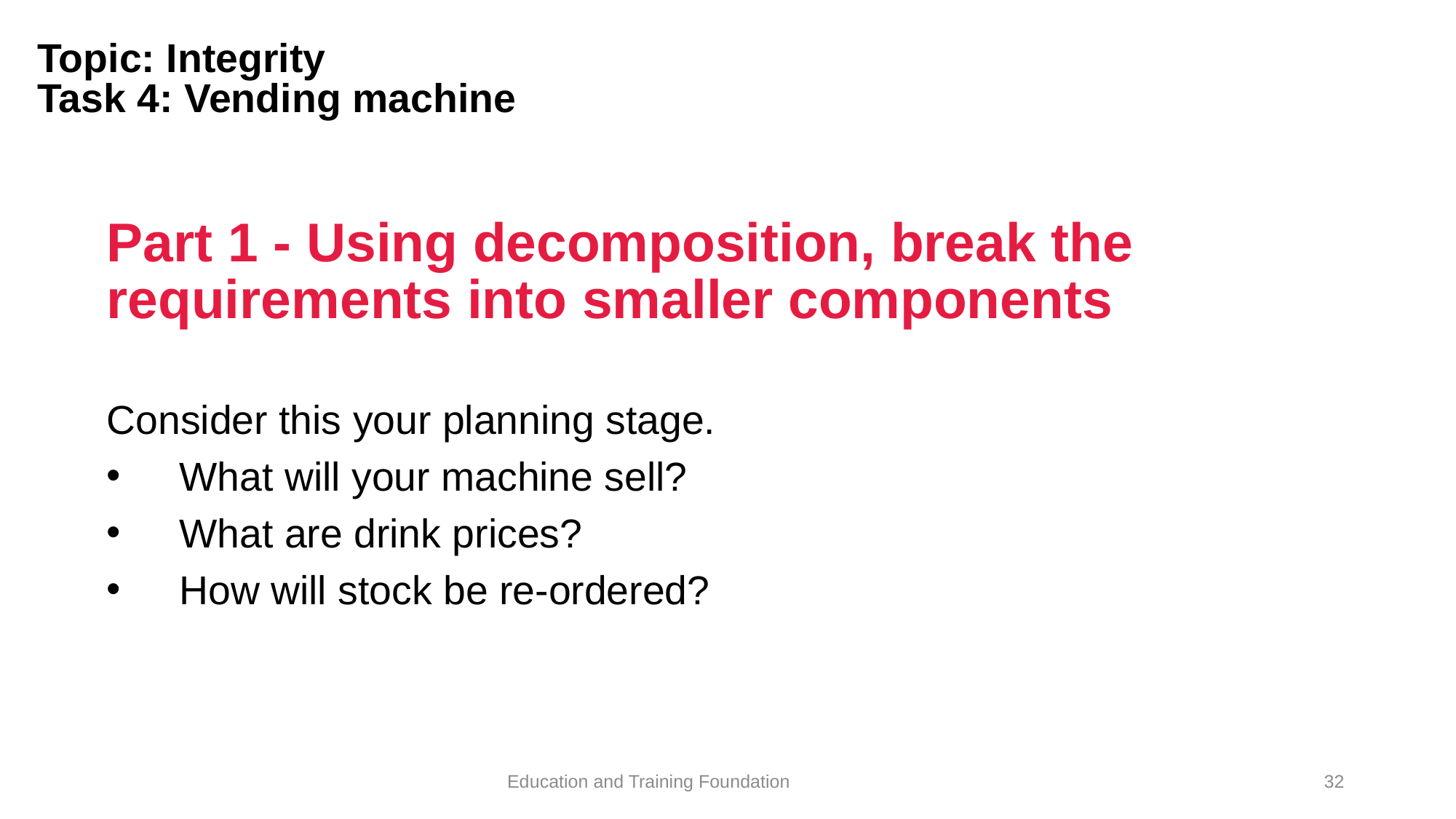

# Topic: Integrity Task 4: Vending machine

Part 1 - Using decomposition, break the requirements into smaller components

Consider this your planning stage.
What will your machine sell?
What are drink prices?
How will stock be re-ordered?

32
Education and Training Foundation